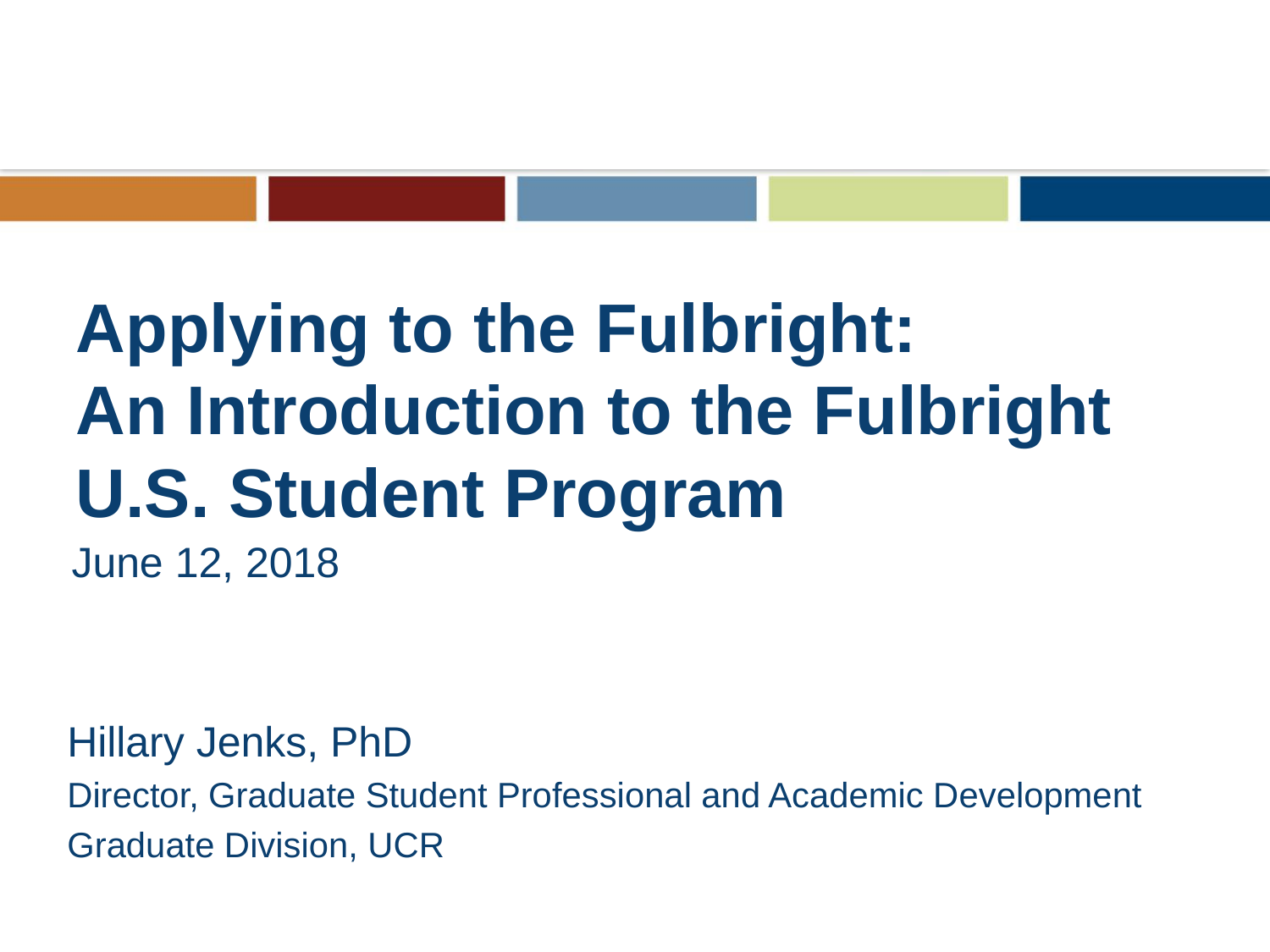

June 12, 2018
Applying to the Fulbright:
An Introduction to the Fulbright U.S. Student Program
Hillary Jenks, PhD
Director, Graduate Student Professional and Academic Development
Graduate Division, UCR